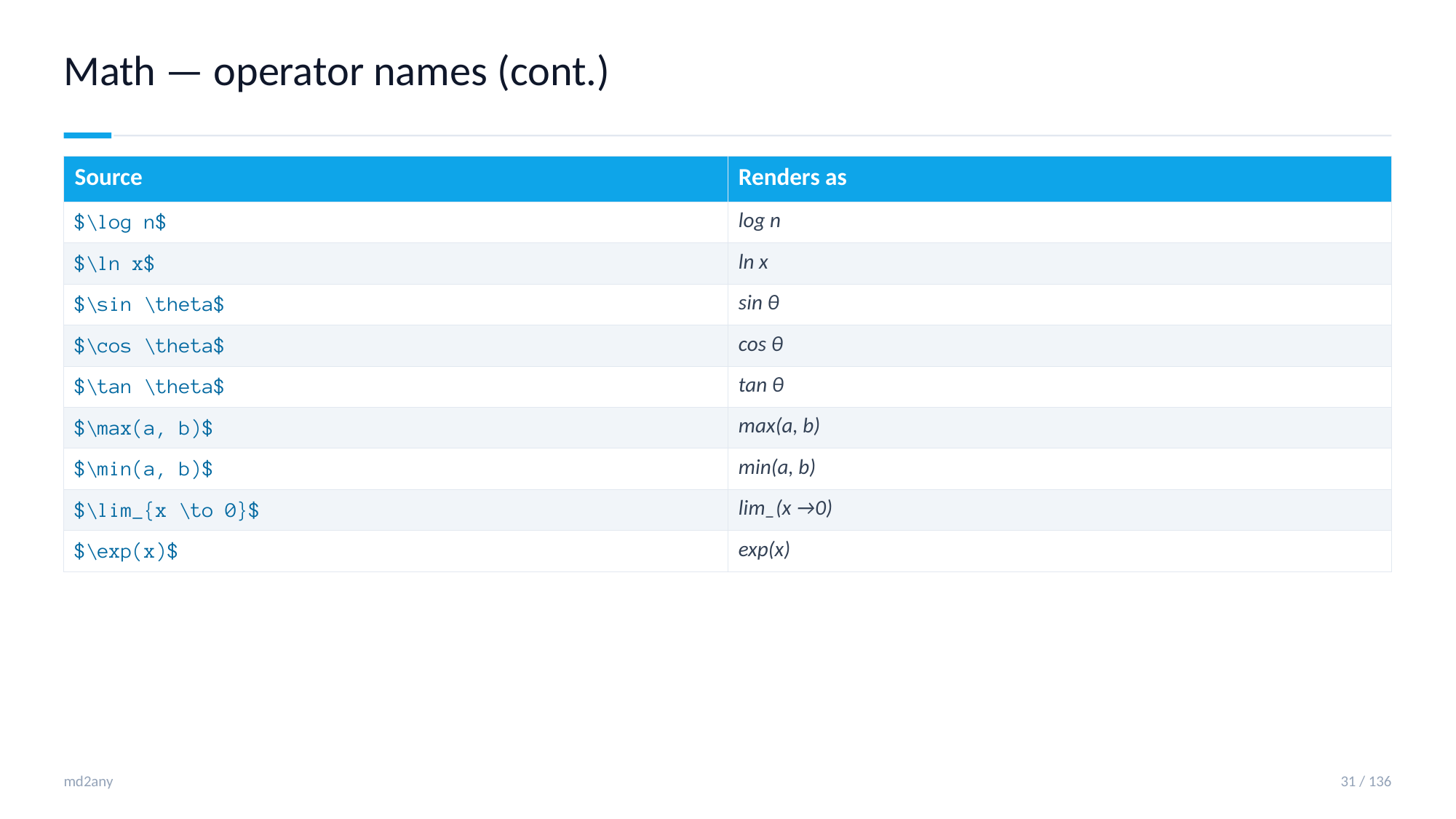

Math — operator names (cont.)

| Source | Renders as |
| --- | --- |
| $\log n$ | log n |
| $\ln x$ | ln x |
| $\sin \theta$ | sin θ |
| $\cos \theta$ | cos θ |
| $\tan \theta$ | tan θ |
| $\max(a, b)$ | max(a, b) |
| $\min(a, b)$ | min(a, b) |
| $\lim\_{x \to 0}$ | lim\_(x →0) |
| $\exp(x)$ | exp(x) |
md2any
31 / 136